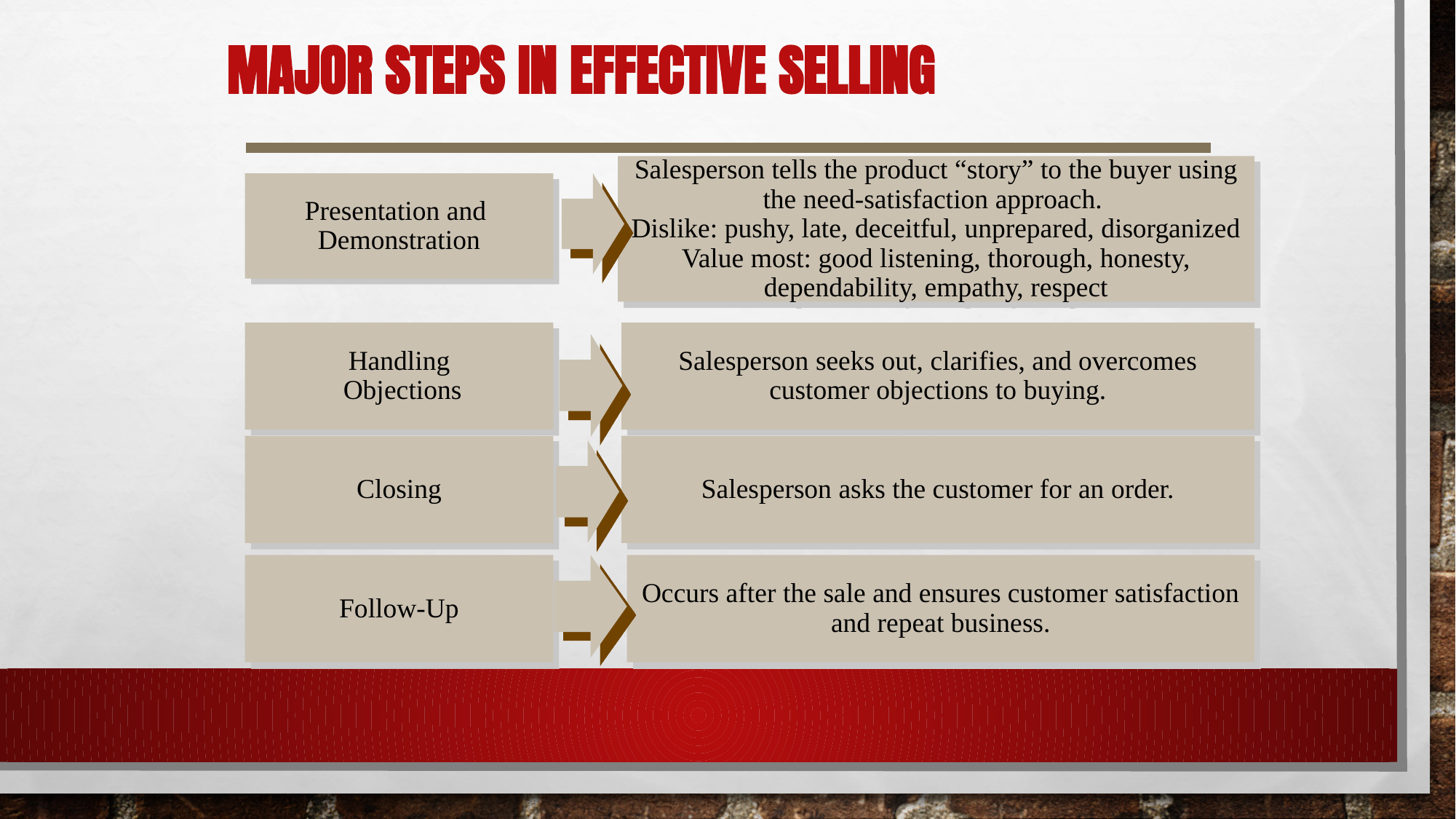

# Major Steps in Effective Selling
Salesperson tells the product “story” to the buyer using the need-satisfaction approach.
Dislike: pushy, late, deceitful, unprepared, disorganized
Value most: good listening, thorough, honesty, dependability, empathy, respect

Presentation and
Demonstration
Handling
 Objections
Salesperson seeks out, clarifies, and overcomes customer objections to buying.

Closing
Salesperson asks the customer for an order.

Follow-Up

Occurs after the sale and ensures customer satisfaction and repeat business.